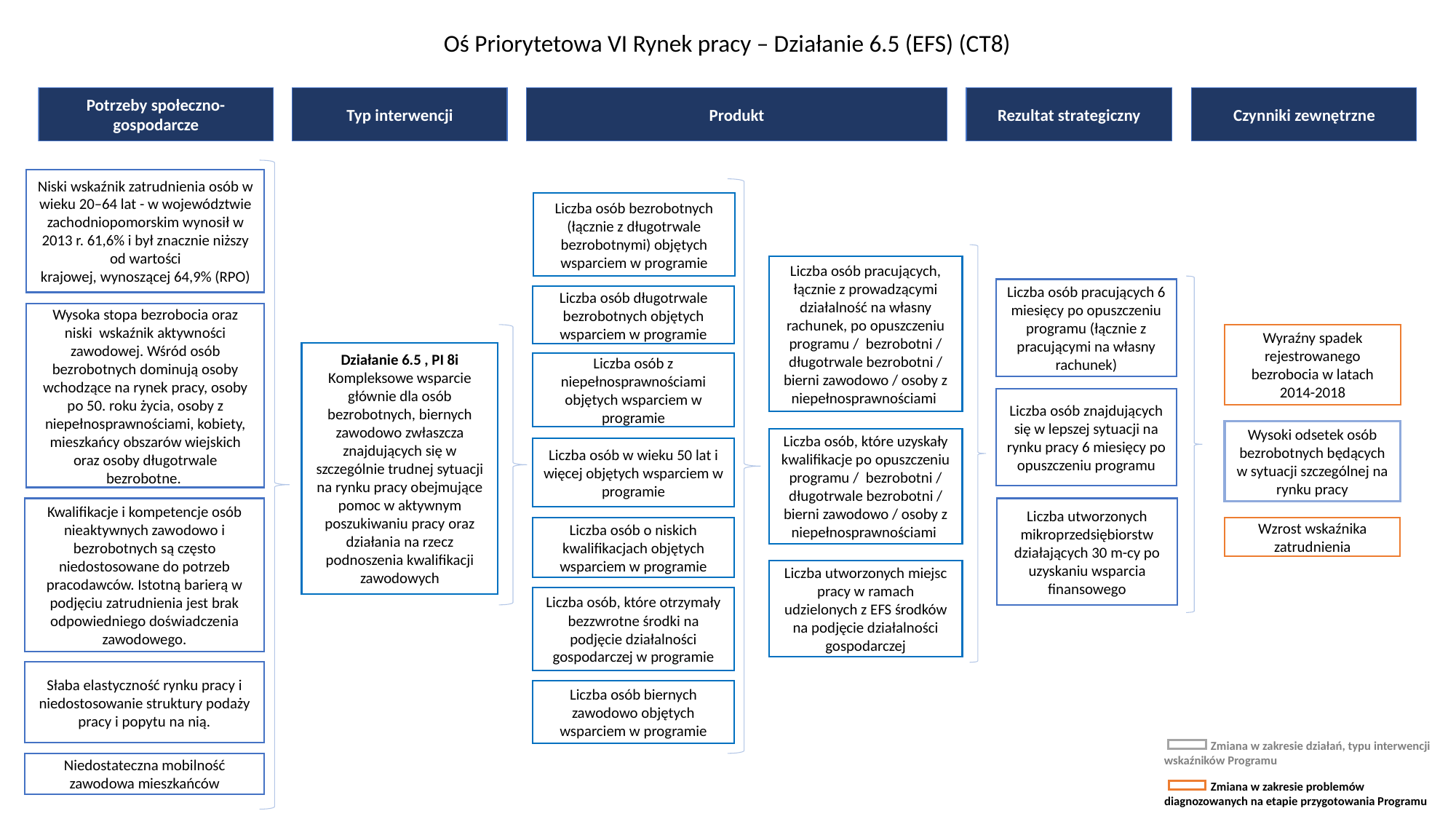

# Oś Priorytetowa VI Rynek pracy – Działanie 6.5 (EFS) (CT8)

Niski wskaźnik zatrudnienia osób w wieku 20–64 lat - w województwie zachodniopomorskim wynosił w 2013 r. 61,6% i był znacznie niższy od wartości
krajowej, wynoszącej 64,9% (RPO)

Liczba osób bezrobotnych (łącznie z długotrwale bezrobotnymi) objętych wsparciem w programie

Liczba osób pracujących, łącznie z prowadzącymi działalność na własny rachunek, po opuszczeniu programu /  bezrobotni / długotrwale bezrobotni / bierni zawodowo / osoby z niepełnosprawnościami

Liczba osób pracujących 6 miesięcy po opuszczeniu programu (łącznie z pracującymi na własny rachunek)
Liczba osób długotrwale bezrobotnych objętych wsparciem w programie
Wysoka stopa bezrobocia oraz niski  wskaźnik aktywności zawodowej. Wśród osób bezrobotnych dominują osoby wchodzące na rynek pracy, osoby po 50. roku życia, osoby z niepełnosprawnościami, kobiety, mieszkańcy obszarów wiejskich oraz osoby długotrwale bezrobotne.

Wyraźny spadek rejestrowanego bezrobocia w latach 2014-2018
Działanie 6.5 , PI 8i
Kompleksowe wsparcie głównie dla osób bezrobotnych, biernych zawodowo zwłaszcza znajdujących się w szczególnie trudnej sytuacji na rynku pracy obejmujące pomoc w aktywnym poszukiwaniu pracy oraz działania na rzecz podnoszenia kwalifikacji zawodowych
Liczba osób z niepełnosprawnościami objętych wsparciem w programie
Liczba osób znajdujących się w lepszej sytuacji na rynku pracy 6 miesięcy po opuszczeniu programu
Wysoki odsetek osób bezrobotnych będących w sytuacji szczególnej na rynku pracy
Liczba osób, które uzyskały kwalifikacje po opuszczeniu programu /  bezrobotni / długotrwale bezrobotni / bierni zawodowo / osoby z niepełnosprawnościami
Liczba osób w wieku 50 lat i więcej objętych wsparciem w programie
Kwalifikacje i kompetencje osób nieaktywnych zawodowo i bezrobotnych są często niedostosowane do potrzeb pracodawców. Istotną barierą w podjęciu zatrudnienia jest brak odpowiedniego doświadczenia zawodowego.
Liczba utworzonych mikroprzedsiębiorstw działających 30 m-cy po uzyskaniu wsparcia finansowego
Liczba osób o niskich kwalifikacjach objętych wsparciem w programie
Wzrost wskaźnika zatrudnienia
Liczba utworzonych miejsc pracy w ramach udzielonych z EFS środków na podjęcie działalności gospodarczej
Liczba osób, które otrzymały bezzwrotne środki na podjęcie działalności gospodarczej w programie
Słaba elastyczność rynku pracy i niedostosowanie struktury podaży pracy i popytu na nią.
Liczba osób biernych zawodowo objętych wsparciem w programie
Niedostateczna mobilność zawodowa mieszkańców